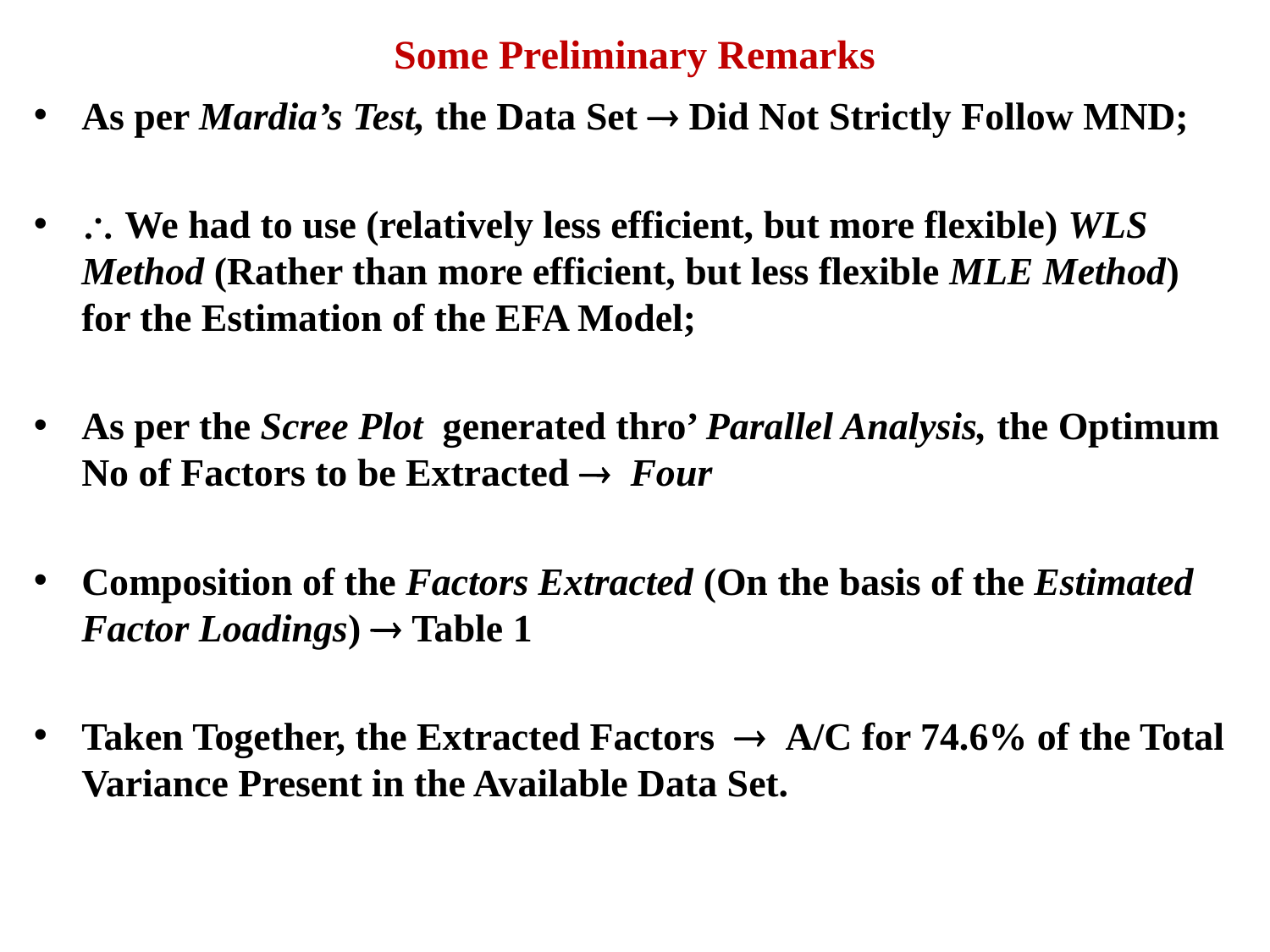

# Some Preliminary Remarks
As per Mardia’s Test, the Data Set → Did Not Strictly Follow MND;

∴ We had to use (relatively less efficient, but more flexible) WLS  Method (Rather than more efficient, but less flexible MLE Method)  for the Estimation of the EFA Model;

As per the Scree Plot  generated thro’ Parallel Analysis, the Optimum No of Factors to be Extracted →  Four

Composition of the Factors Extracted (On the basis of the Estimated Factor Loadings) → Table 1

Taken Together, the Extracted Factors  →  A/C for 74.6% of the Total Variance Present in the Available Data Set.